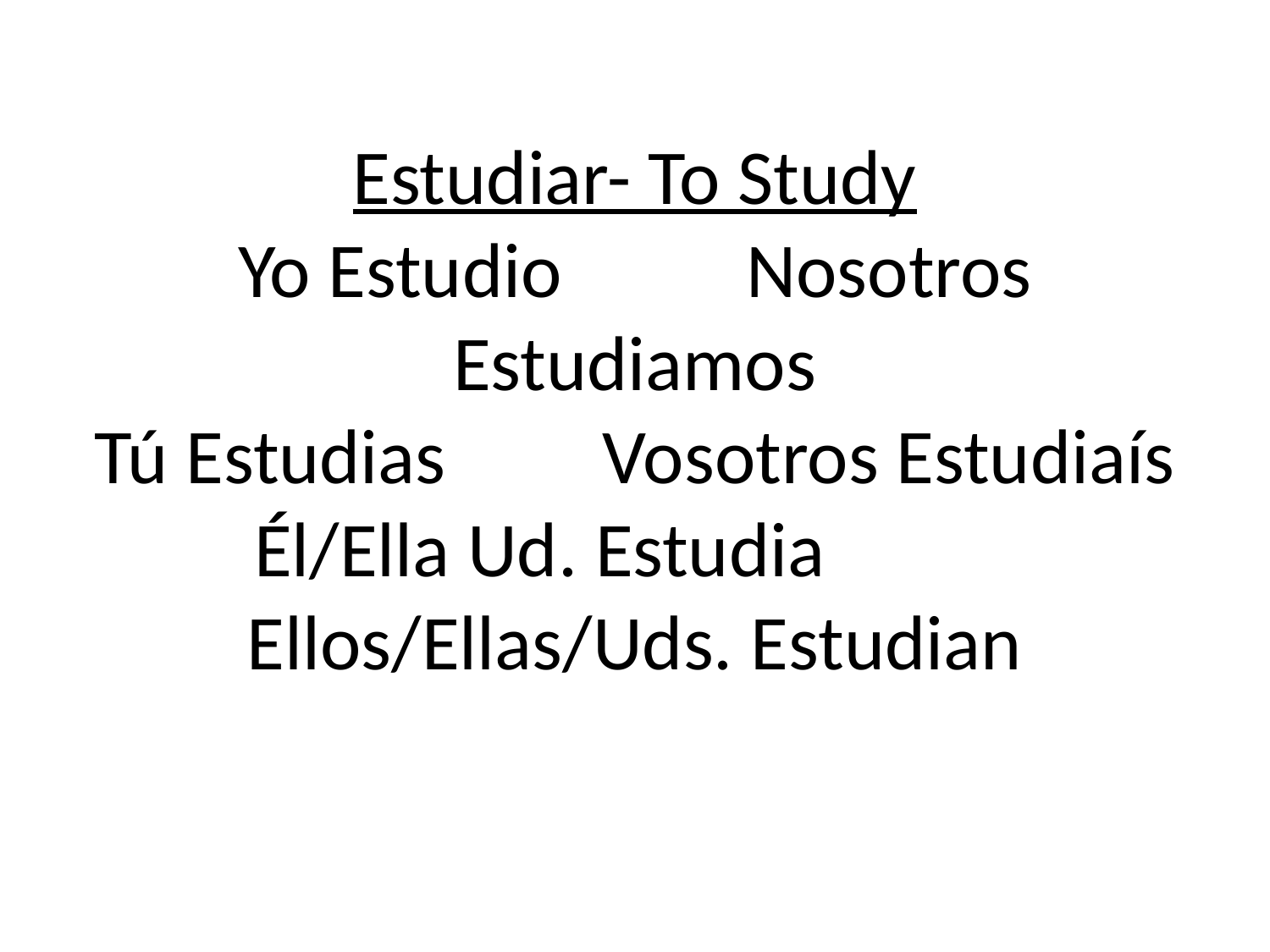

# Estudiar- To Study Yo Estudio		Nosotros Estudiamos Tú Estudias		Vosotros Estudiaís Él/Ella Ud. Estudia Ellos/Ellas/Uds. Estudian